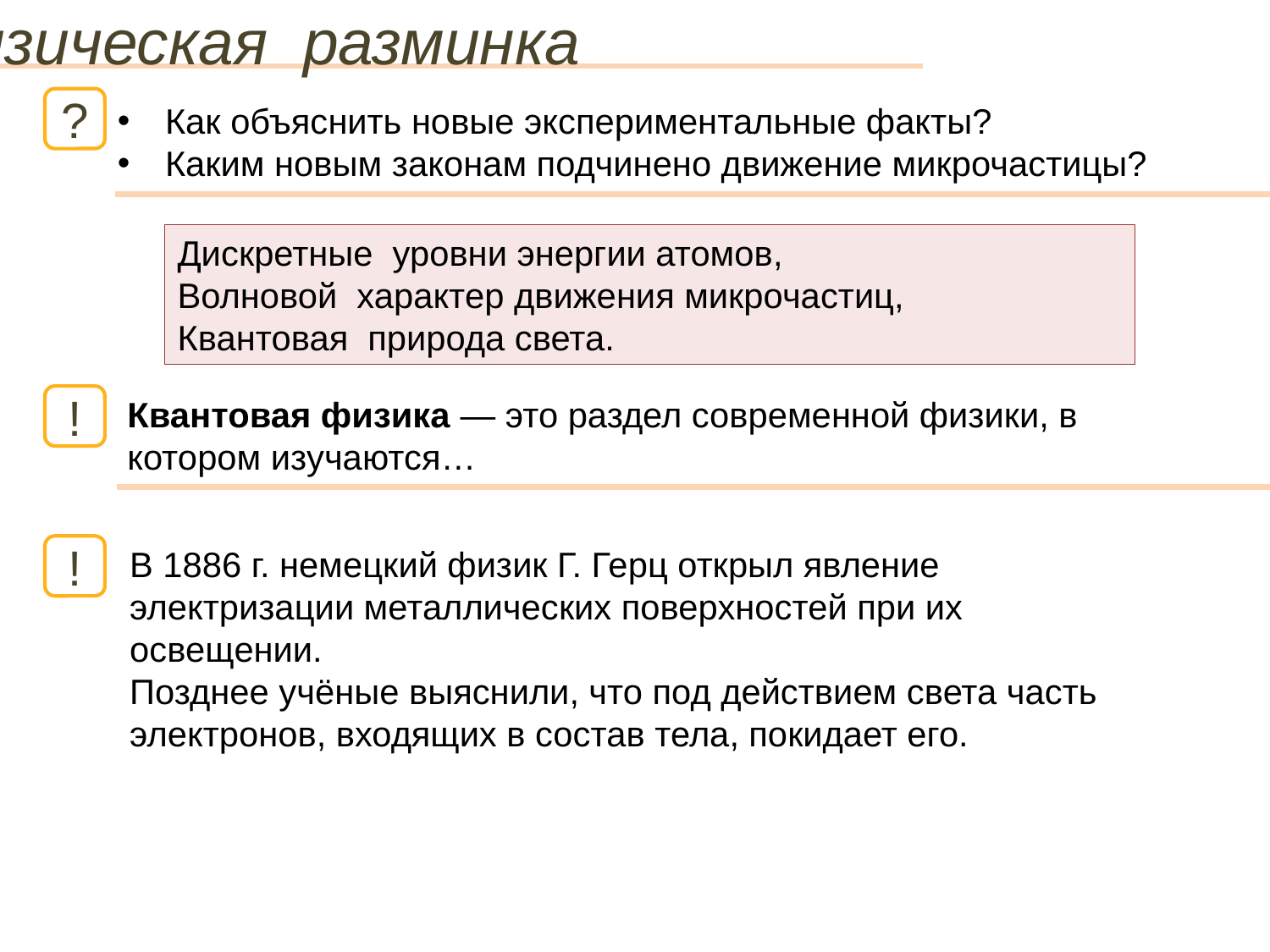

Физическая  разминка
?
Как объяснить новые экспериментальные факты?
Каким новым законам подчинено движение микрочастицы?
Дискретные  уровни энергии атомов,
Волновой  характер движения микрочастиц,
Квантовая  природа света.
!
Квантовая физика — это раздел современной физики, в котором изучаются…
!
В 1886 г. немецкий физик Г. Герц открыл явление электризации металлических поверхностей при их освещении.
Позднее учёные выяснили, что под действием света часть электронов, входящих в состав тела, покидает его.